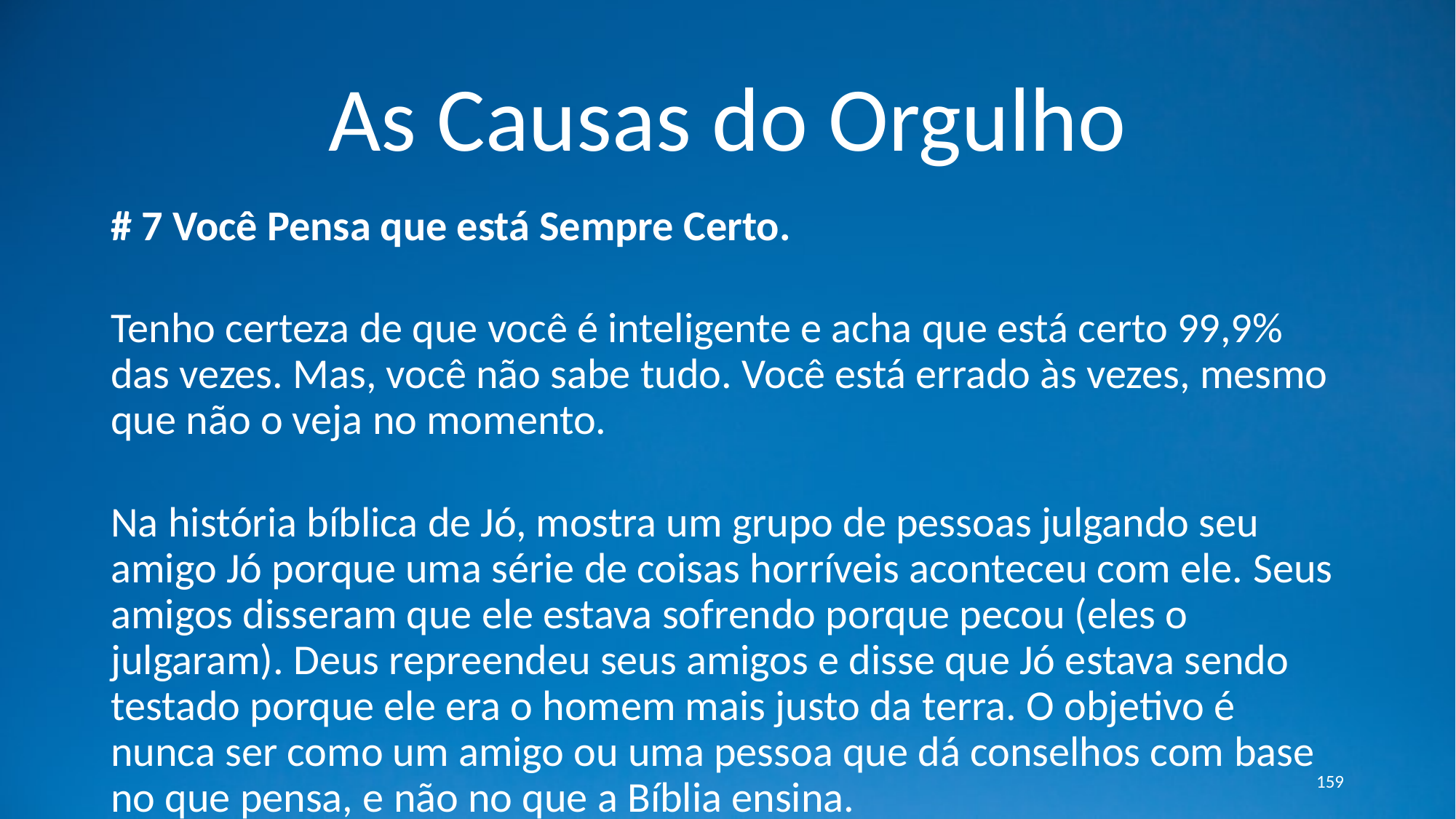

# As Causas do Orgulho
# 7 Você Pensa que está Sempre Certo.

Tenho certeza de que você é inteligente e acha que está certo 99,9% das vezes. Mas, você não sabe tudo. Você está errado às vezes, mesmo que não o veja no momento.

Na história bíblica de Jó, mostra um grupo de pessoas julgando seu amigo Jó porque uma série de coisas horríveis aconteceu com ele. Seus amigos disseram que ele estava sofrendo porque pecou (eles o julgaram). Deus repreendeu seus amigos e disse que Jó estava sendo testado porque ele era o homem mais justo da terra. O objetivo é nunca ser como um amigo ou uma pessoa que dá conselhos com base no que pensa, e não no que a Bíblia ensina.

159